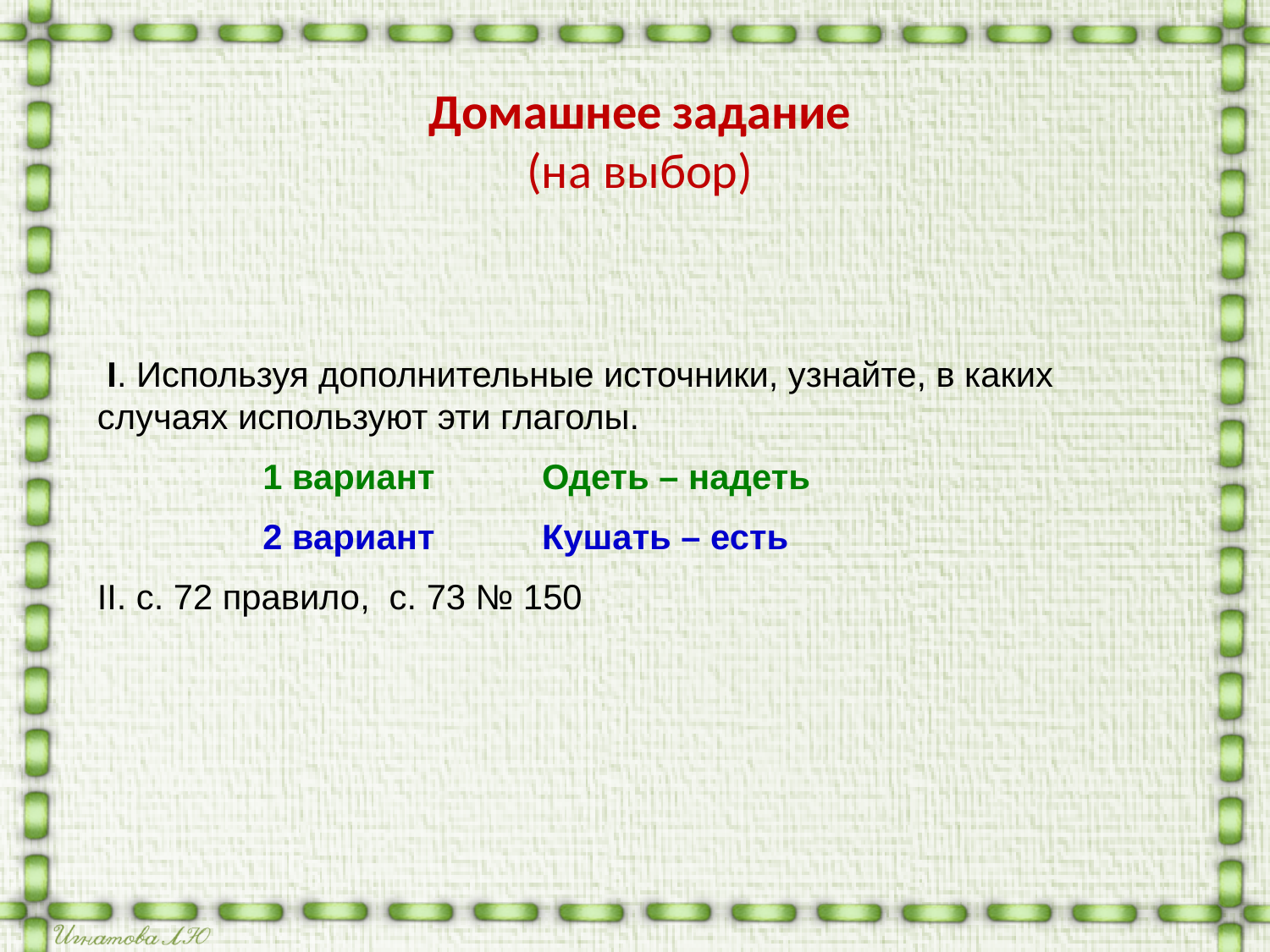

Домашнее задание (на выбор)
 I. Используя дополнительные источники, узнайте, в каких случаях используют эти глаголы.
                 1 вариант           Одеть – надеть
                 2 вариант           Кушать – есть
II. с. 72 правило,  с. 73 № 150